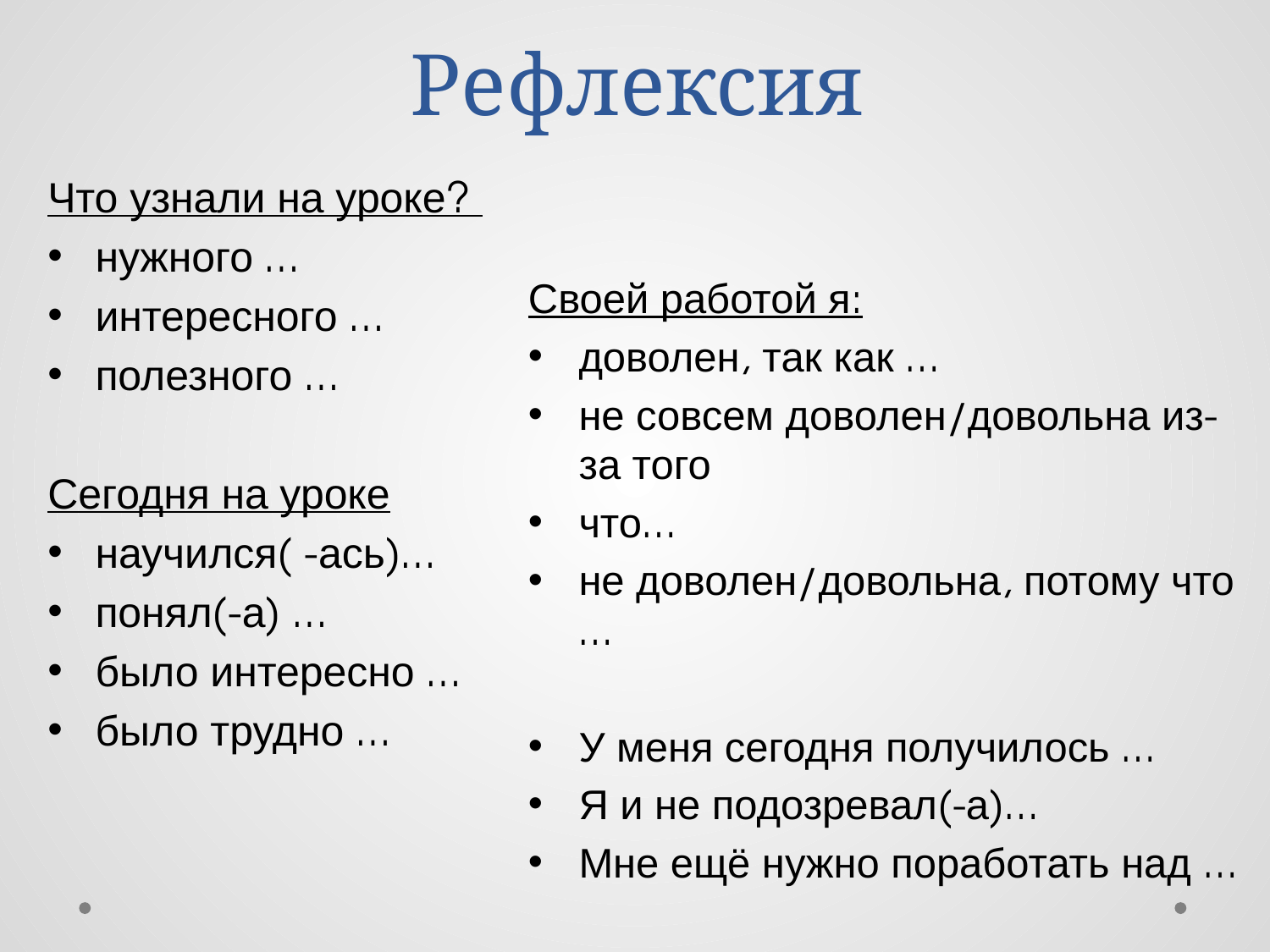

# Рефлексия
Что узнали на уроке?
нужного …
интересного …
полезного …

Сегодня на уроке
научился( -ась)…
понял(-а) …
было интересно …
было трудно …

Своей работой я:
доволен, так как …
не совсем доволен/довольна из-за того
что…
не доволен/довольна, потому что …

У меня сегодня получилось …
Я и не подозревал(-а)…
Мне ещё нужно поработать над …